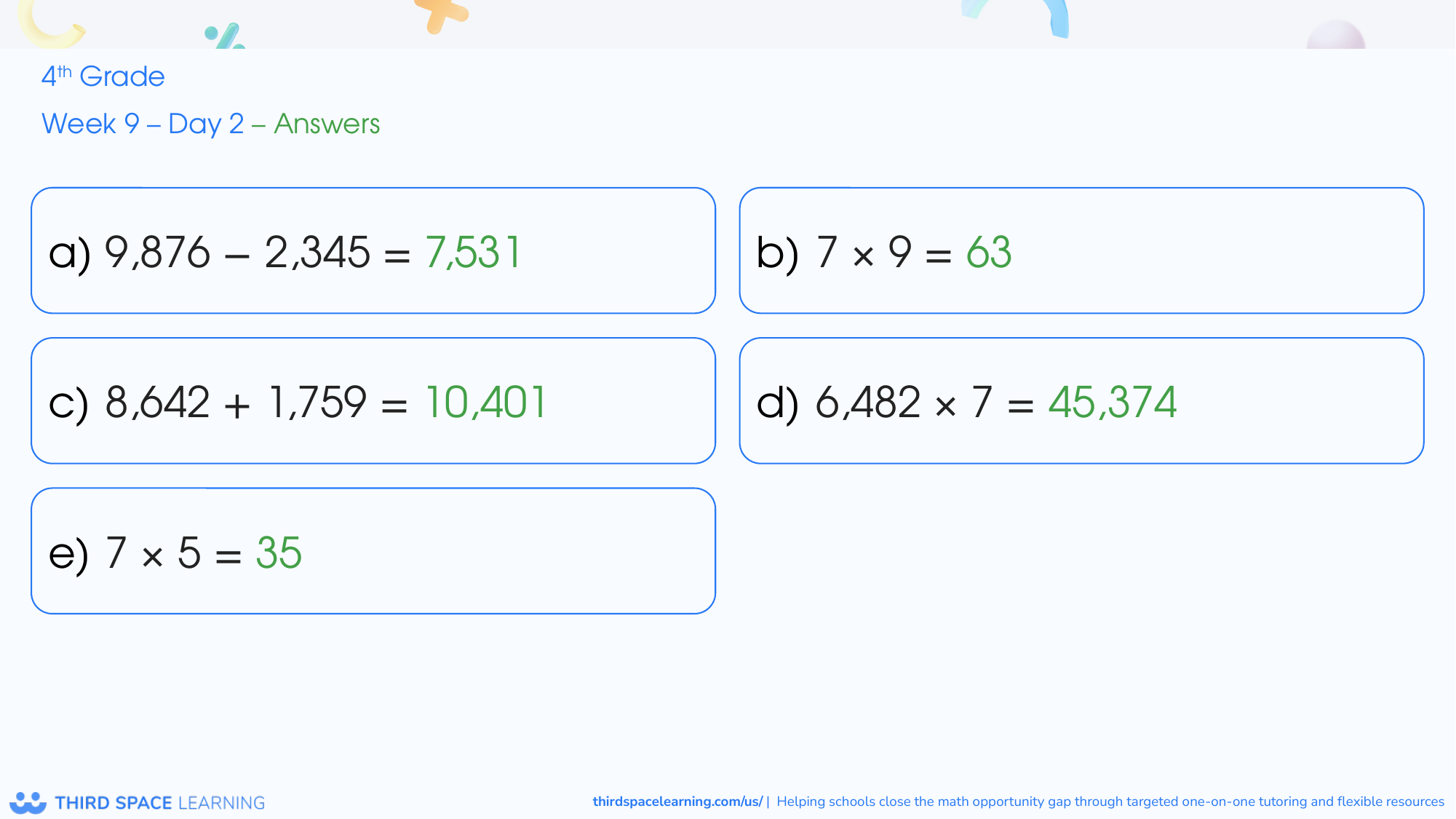

4th Grade
Week 9 – Day 2 – Answers
9,876 − 2,345 = 7,531
7 × 9 = 63
8,642 + 1,759 = 10,401
6,482 × 7 = 45,374
7 × 5 = 35